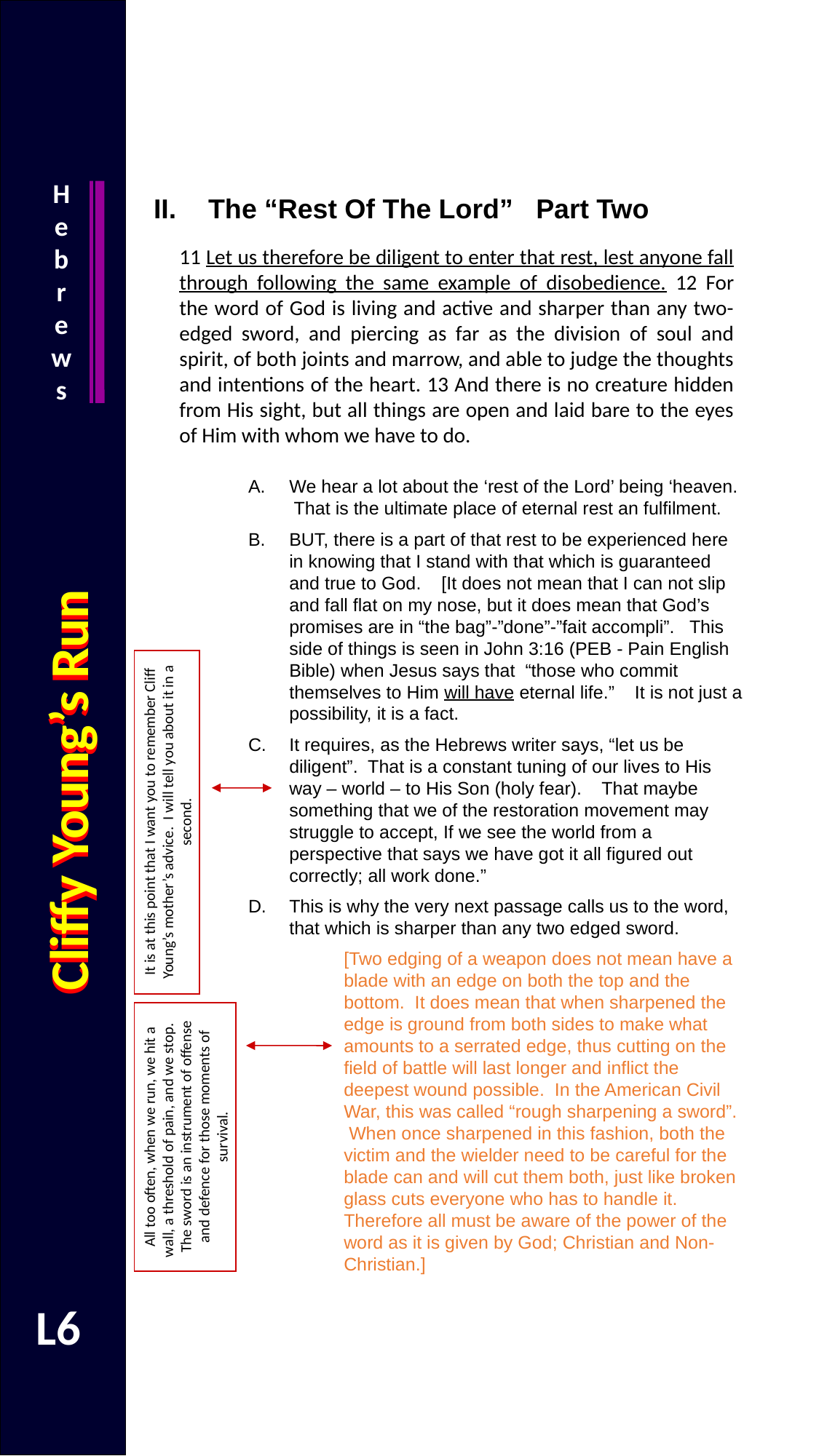

Hebrews

The “Rest Of The Lord”   Part Two
11 Let us therefore be diligent to enter that rest, lest anyone fall through following the same example of disobedience. 12 For the word of God is living and active and sharper than any two-edged sword, and piercing as far as the division of soul and spirit, of both joints and marrow, and able to judge the thoughts and intentions of the heart. 13 And there is no creature hidden from His sight, but all things are open and laid bare to the eyes of Him with whom we have to do.

We hear a lot about the ‘rest of the Lord’ being ‘heaven.  That is the ultimate place of eternal rest an fulfilment.
BUT, there is a part of that rest to be experienced here in knowing that I stand with that which is guaranteed and true to God.    [It does not mean that I can not slip and fall flat on my nose, but it does mean that God’s promises are in “the bag”-”done”-”fait accompli”.   This side of things is seen in John 3:16 (PEB - Pain English Bible) when Jesus says that  “those who commit themselves to Him will have eternal life.”    It is not just a possibility, it is a fact.
It requires, as the Hebrews writer says, “let us be diligent”.  That is a constant tuning of our lives to His way – world – to His Son (holy fear).    That maybe something that we of the restoration movement may struggle to accept, If we see the world from a perspective that says we have got it all figured out correctly; all work done.”
This is why the very next passage calls us to the word, that which is sharper than any two edged sword.
	[Two edging of a weapon does not mean have a blade with an edge on both the top and the bottom.  It does mean that when sharpened the edge is ground from both sides to make what amounts to a serrated edge, thus cutting on the field of battle will last longer and inflict the deepest wound possible.  In the American Civil War, this was called “rough sharpening a sword”.  When once sharpened in this fashion, both the victim and the wielder need to be careful for the blade can and will cut them both, just like broken glass cuts everyone who has to handle it.   Therefore all must be aware of the power of the word as it is given by God; Christian and Non-Christian.]
Cliffy Young’s Run
Cliffy Young’s Run

It is at this point that I want you to remember Cliff Young’s mother’s advice.  I will tell you about it in a second.

All too often, when we run, we hit a wall, a threshold of pain, and we stop.   The sword is an instrument of offense and defence for those moments of survival.
L6